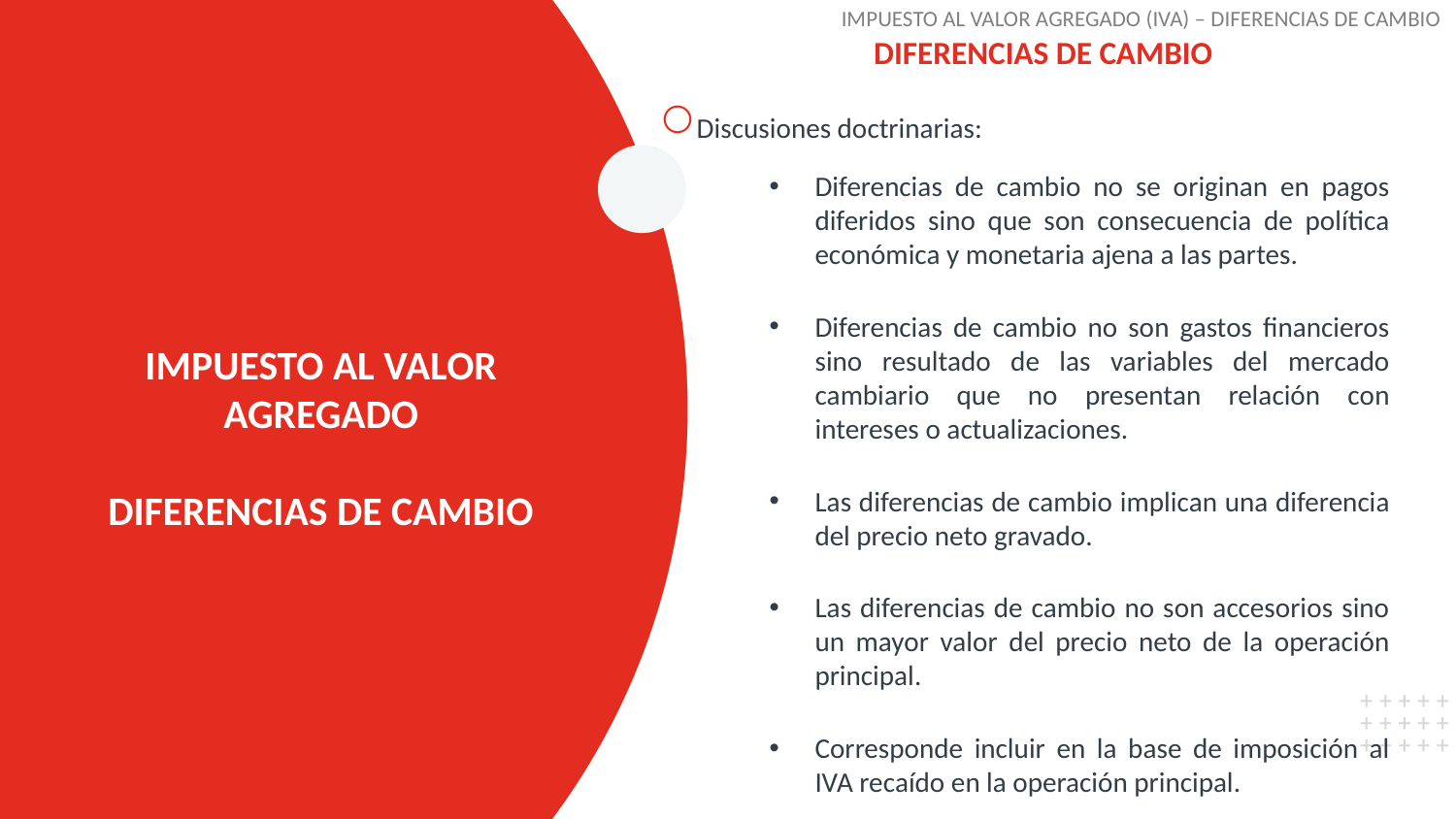

IMPUESTO AL VALOR AGREGADO (IVA) – DIFERENCIAS DE CAMBIO

DIFERENCIAS DE CAMBIO

Discusiones doctrinarias:

Diferencias de cambio no se originan en pagos diferidos sino que son consecuencia de política económica y monetaria ajena a las partes.

Diferencias de cambio no son gastos financieros sino resultado de las variables del mercado cambiario que no presentan relación con intereses o actualizaciones.

Las diferencias de cambio implican una diferencia del precio neto gravado.

Las diferencias de cambio no son accesorios sino un mayor valor del precio neto de la operación principal.

Corresponde incluir en la base de imposición al IVA recaído en la operación principal.

# IMPUESTO AL VALOR AGREGADO DIFERENCIAS DE CAMBIO